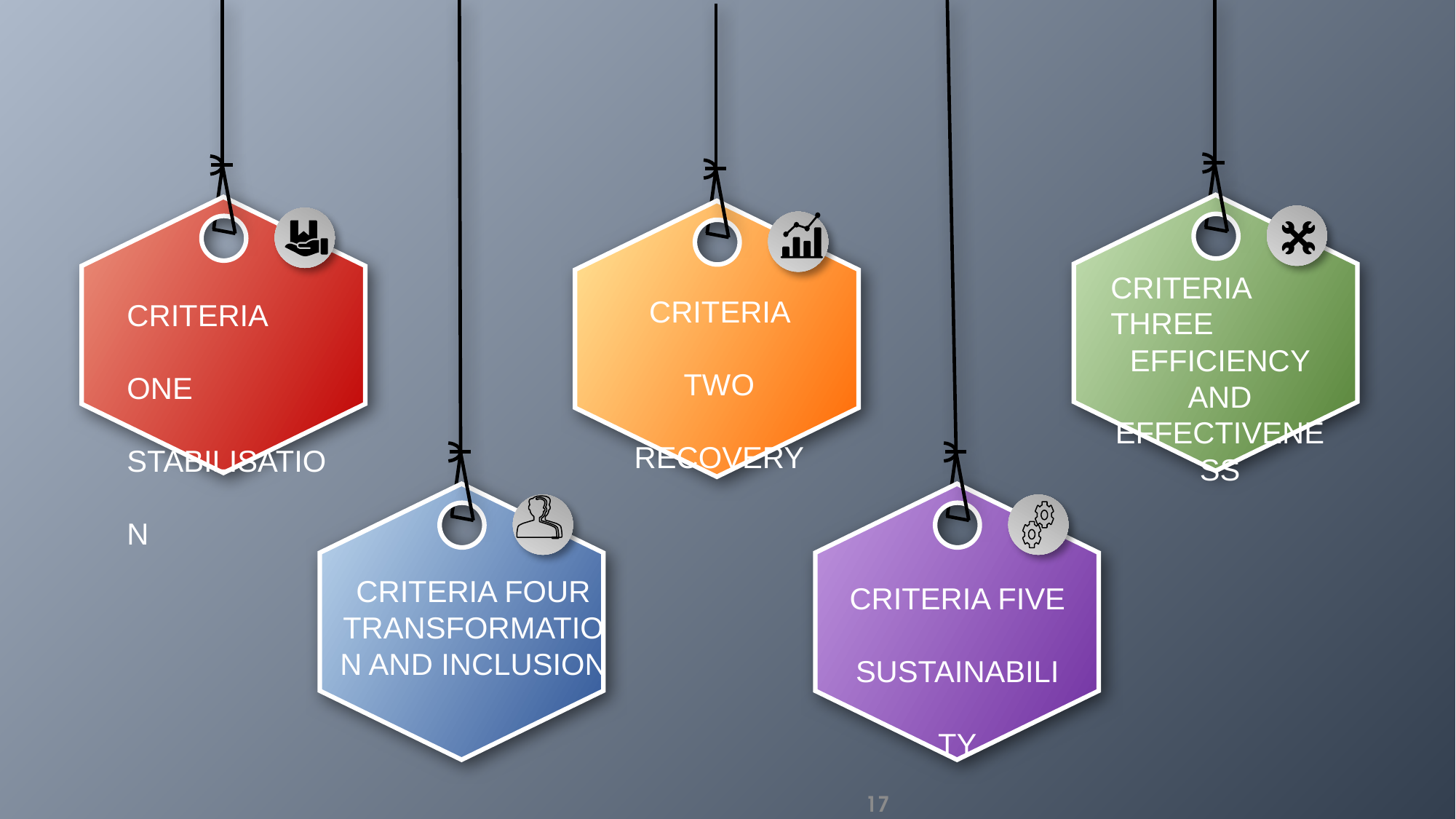

CRITERIA TWO
RECOVERY
CRITERIA ONE
STABILISATION
CRITERIA THREE
EFFICIENCY AND EFFECTIVENESS

CRITERIA FIVE
SUSTAINABILITY
CRITERIA FOUR
TRANSFORMATION AND INCLUSION
17